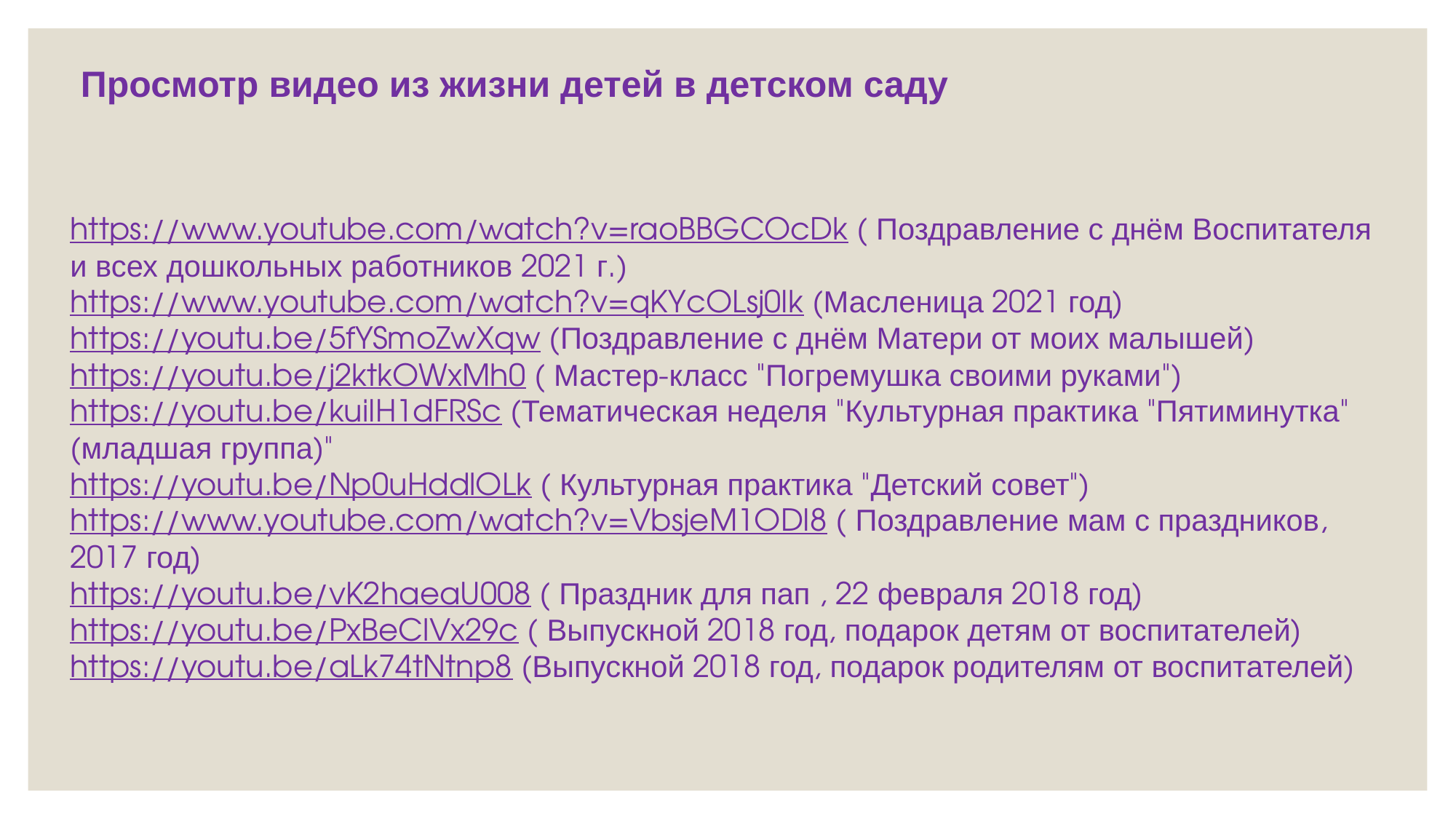

Просмотр видео из жизни детей в детском саду
https://www.youtube.com/watch?v=raoBBGCOcDk ( Поздравление с днём Воспитателя и всех дошкольных работников 2021 г.)
https://www.youtube.com/watch?v=qKYcOLsj0Ik (Масленица 2021 год)
https://youtu.be/5fYSmoZwXqw (Поздравление с днём Матери от моих малышей)
https://youtu.be/j2ktkOWxMh0 ( Мастер-класс "Погремушка своими руками")
https://youtu.be/kuiIH1dFRSc (Тематическая неделя "Культурная практика "Пятиминутка" (младшая группа)"
https://youtu.be/Np0uHddlOLk ( Культурная практика "Детский совет")
https://www.youtube.com/watch?v=VbsjeM1ODI8 ( Поздравление мам с праздников, 2017 год)
https://youtu.be/vK2haeaU008 ( Праздник для пап , 22 февраля 2018 год)
https://youtu.be/PxBeClVx29c ( Выпускной 2018 год, подарок детям от воспитателей)
https://youtu.be/aLk74tNtnp8 (Выпускной 2018 год, подарок родителям от воспитателей)